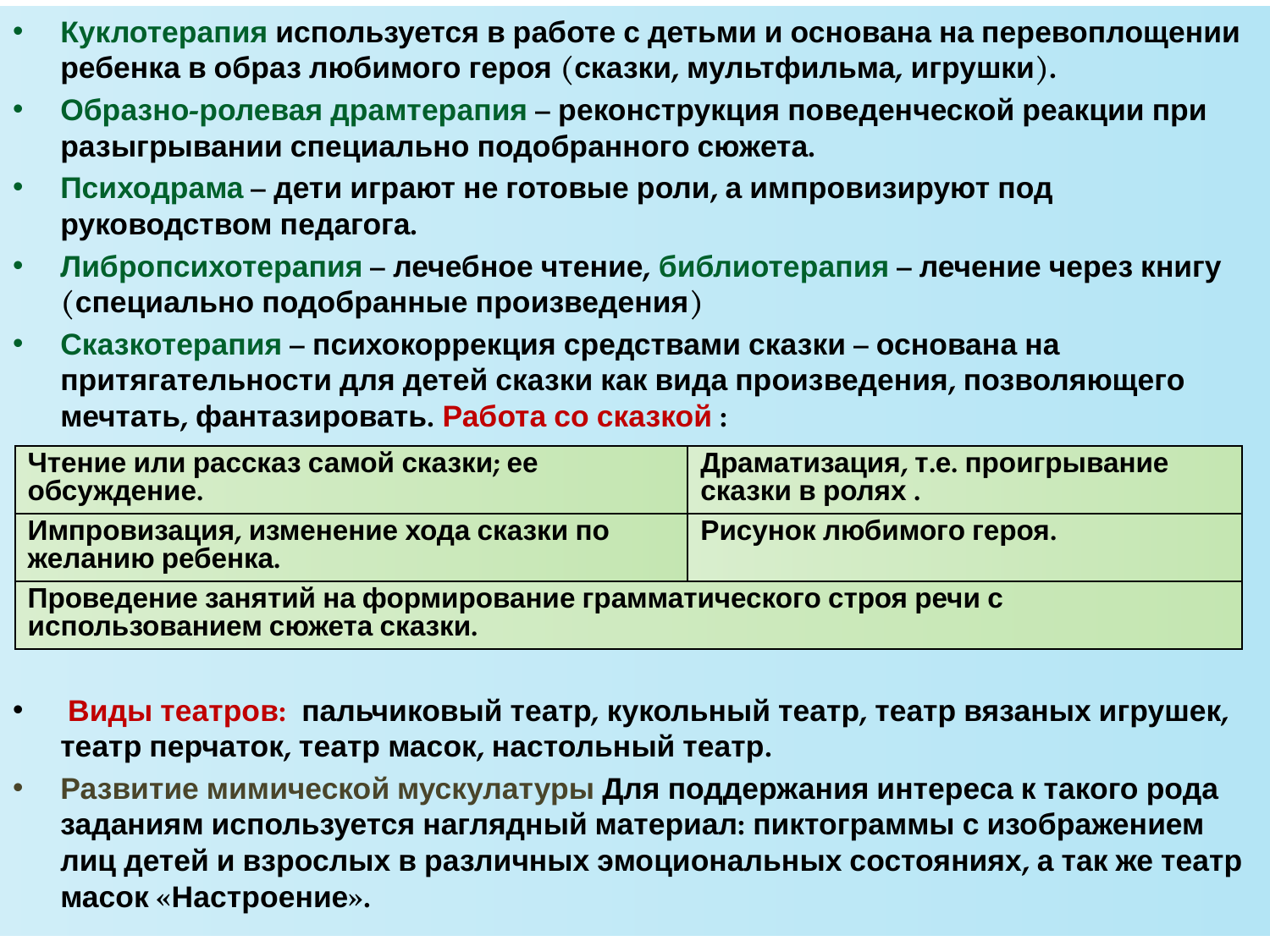

Куклотерапия используется в работе с детьми и основана на перевоплощении ребенка в образ любимого героя (сказки, мультфильма, игрушки).
Образно-ролевая драмтерапия – реконструкция поведенческой реакции при разыгрывании специально подобранного сюжета.
Психодрама – дети играют не готовые роли, а импровизируют под руководством педагога.
Либропсихотерапия – лечебное чтение, библиотерапия – лечение через книгу (специально подобранные произведения)
Сказкотерапия – психокоррекция средствами сказки – основана на притягательности для детей сказки как вида произведения, позволяющего мечтать, фантазировать. Работа со сказкой :

 Виды театров:  пальчиковый театр, кукольный театр, театр вязаных игрушек, театр перчаток, театр масок, настольный театр.
Развитие мимической мускулатуры Для поддержания интереса к такого рода заданиям используется наглядный материал: пиктограммы с изображением лиц детей и взрослых в различных эмоциональных состояниях, а так же театр масок «Настроение».

| Чтение или рассказ самой сказки; ее обсуждение. | Драматизация, т.е. проигрывание сказки в ролях . |
| --- | --- |
| Импровизация, изменение хода сказки по желанию ребенка. | Рисунок любимого героя. |
| Проведение занятий на формирование грамматического строя речи с использованием сюжета сказки. |  |